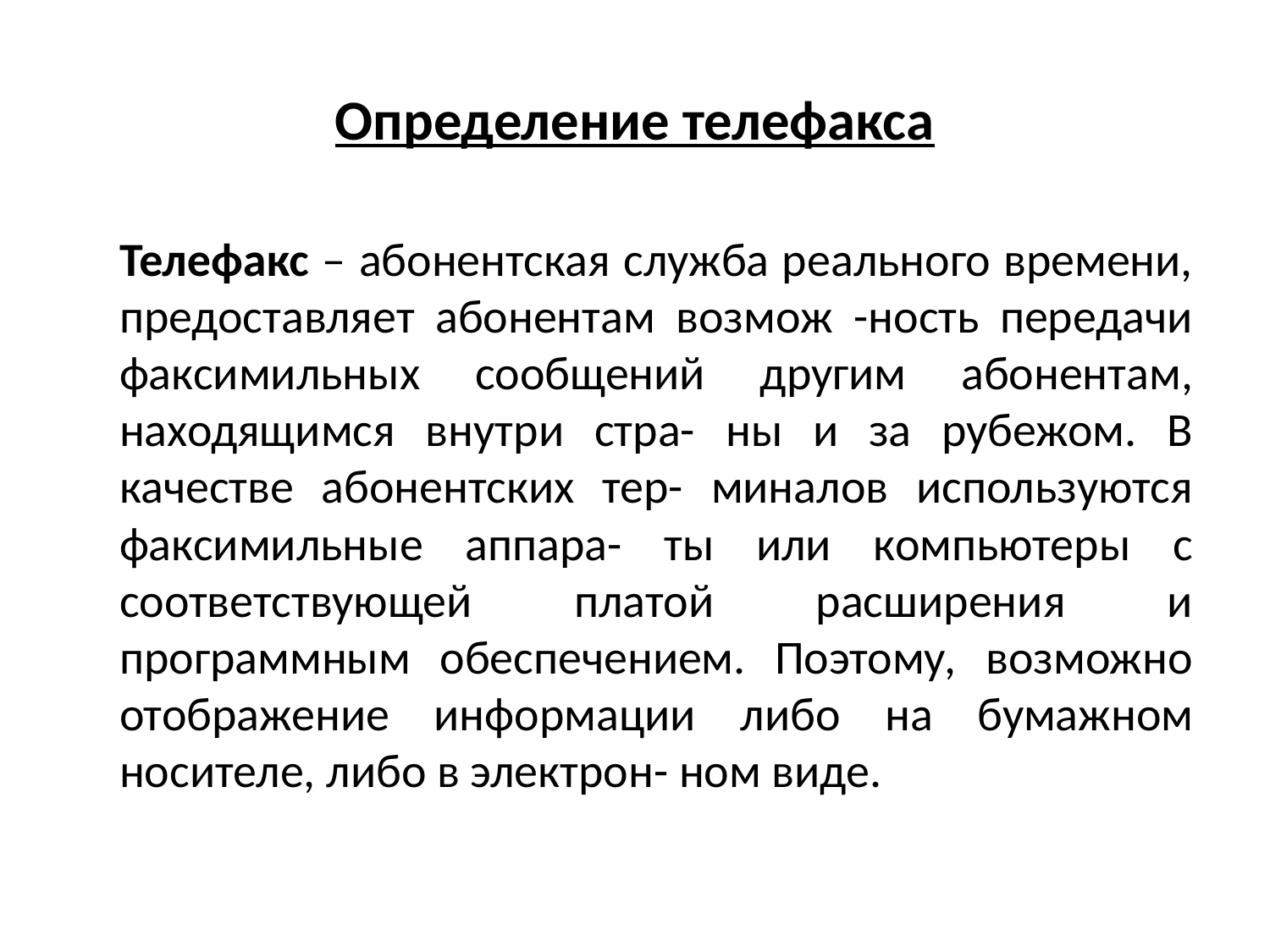

# Определение телефакса
	Телефакс – абонентская служба реального времени, предоставляет абонентам возмож -ность передачи факсимильных сообщений другим абонентам, находящимся внутри стра- ны и за рубежом. В качестве абонентских тер- миналов используются факсимильные аппара- ты или компьютеры с соответствующей платой расширения и программным обеспечением. Поэтому, возможно отображение информации либо на бумажном носителе, либо в электрон- ном виде.